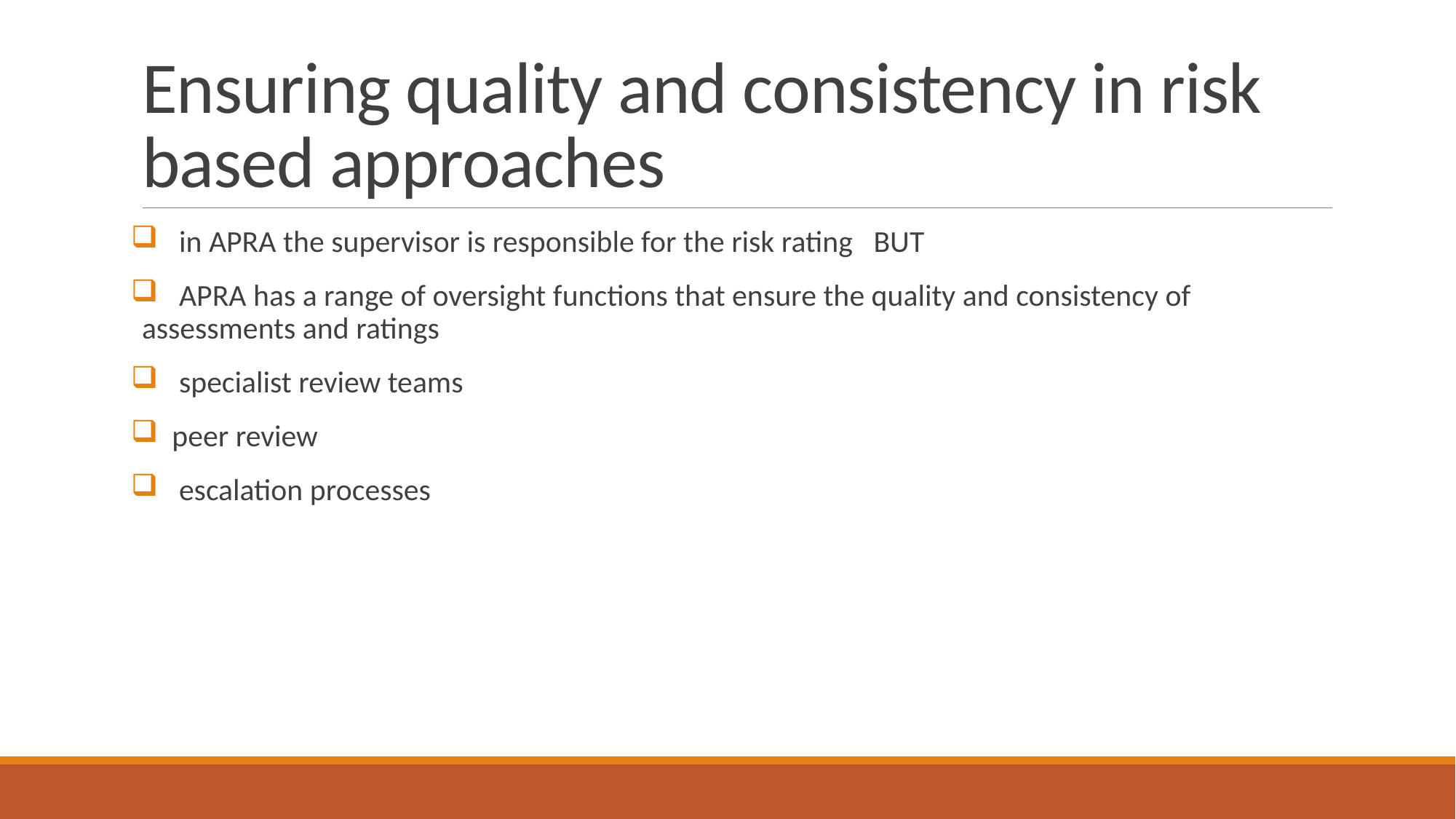

# Ensuring quality and consistency in risk based approaches
   in APRA the supervisor is responsible for the risk rating   BUT
   APRA has a range of oversight functions that ensure the quality and consistency of assessments and ratings
   specialist review teams
  peer review
   escalation processes